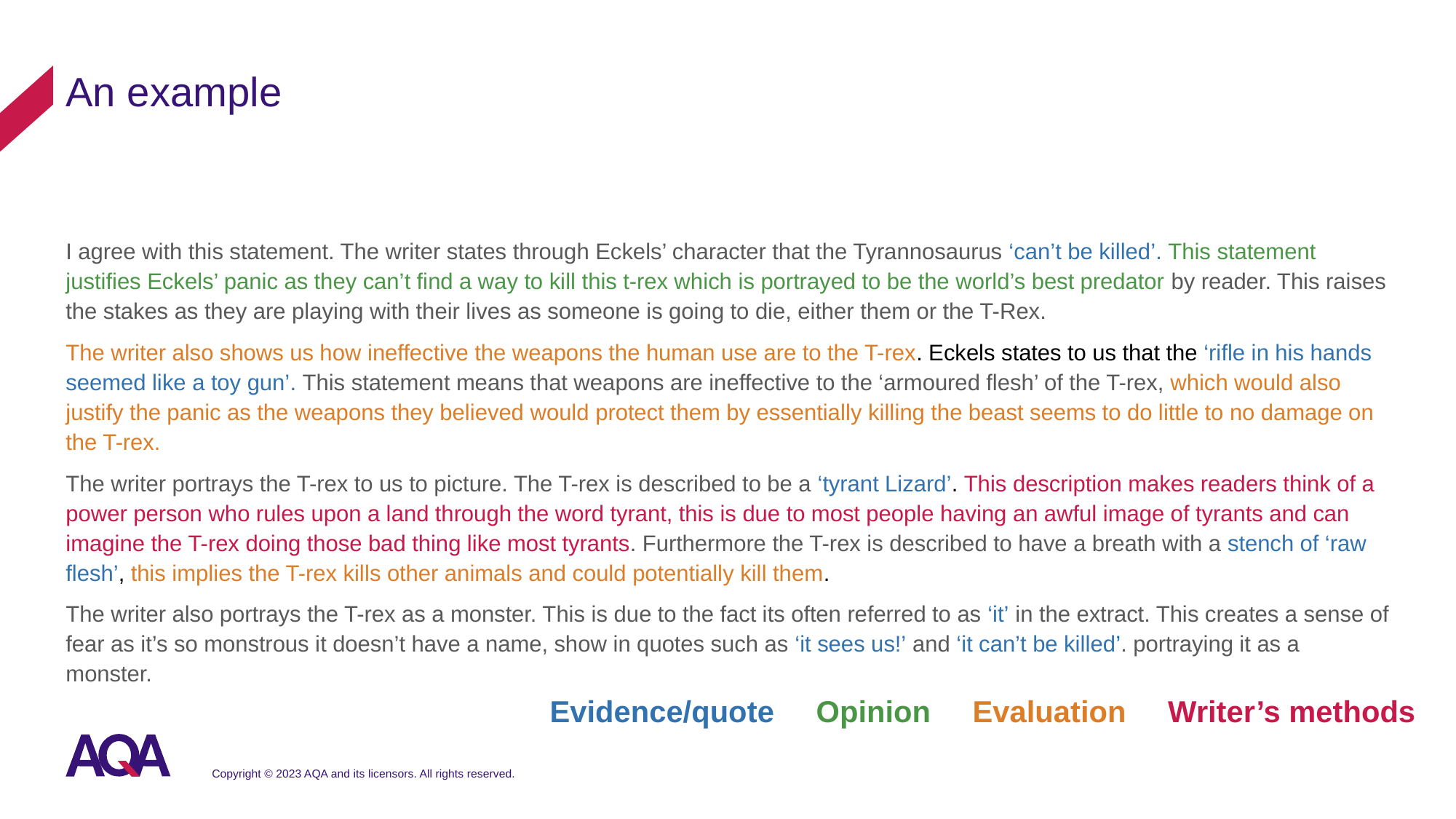

# An example
I agree with this statement. The writer states through Eckels’ character that the Tyrannosaurus ‘can’t be killed’. This statement justifies Eckels’ panic as they can’t find a way to kill this t-rex which is portrayed to be the world’s best predator by reader. This raises the stakes as they are playing with their lives as someone is going to die, either them or the T-Rex.
The writer also shows us how ineffective the weapons the human use are to the T-rex. Eckels states to us that the ‘rifle in his hands seemed like a toy gun’. This statement means that weapons are ineffective to the ‘armoured flesh’ of the T-rex, which would also justify the panic as the weapons they believed would protect them by essentially killing the beast seems to do little to no damage on the T-rex.
The writer portrays the T-rex to us to picture. The T-rex is described to be a ‘tyrant Lizard’. This description makes readers think of a power person who rules upon a land through the word tyrant, this is due to most people having an awful image of tyrants and can imagine the T-rex doing those bad thing like most tyrants. Furthermore the T-rex is described to have a breath with a stench of ‘raw flesh’, this implies the T-rex kills other animals and could potentially kill them.
The writer also portrays the T-rex as a monster. This is due to the fact its often referred to as ‘it’ in the extract. This creates a sense of fear as it’s so monstrous it doesn’t have a name, show in quotes such as ‘it sees us!’ and ‘it can’t be killed’. portraying it as a monster.
Evidence/quote     Opinion     Evaluation     Writer’s methods
Copyright © 2023 AQA and its licensors. All rights reserved.